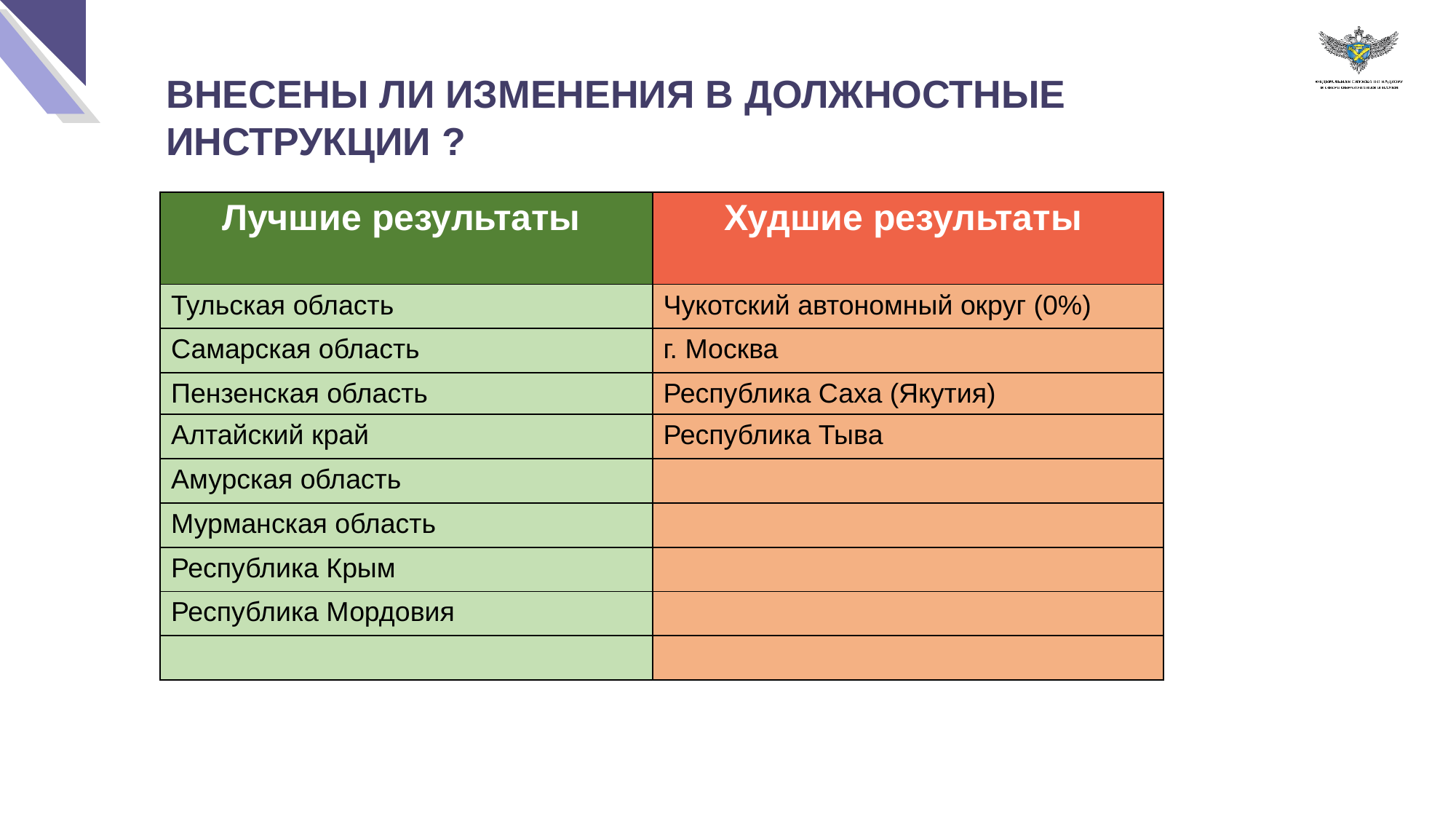

ВНЕСЕНЫ ЛИ ИЗМЕНЕНИЯ В ДОЛЖНОСТНЫЕ ИНСТРУКЦИИ ?
| Лучшие результаты | Худшие результаты |
| --- | --- |
| Тульская область | Чукотский автономный округ (0%) |
| Самарская область | г. Москва |
| Пензенская область | Республика Саха (Якутия) |
| Алтайский край | Республика Тыва |
| Амурская область |  |
| Мурманская область |  |
| Республика Крым |  |
| Республика Мордовия |  |
|  |  |